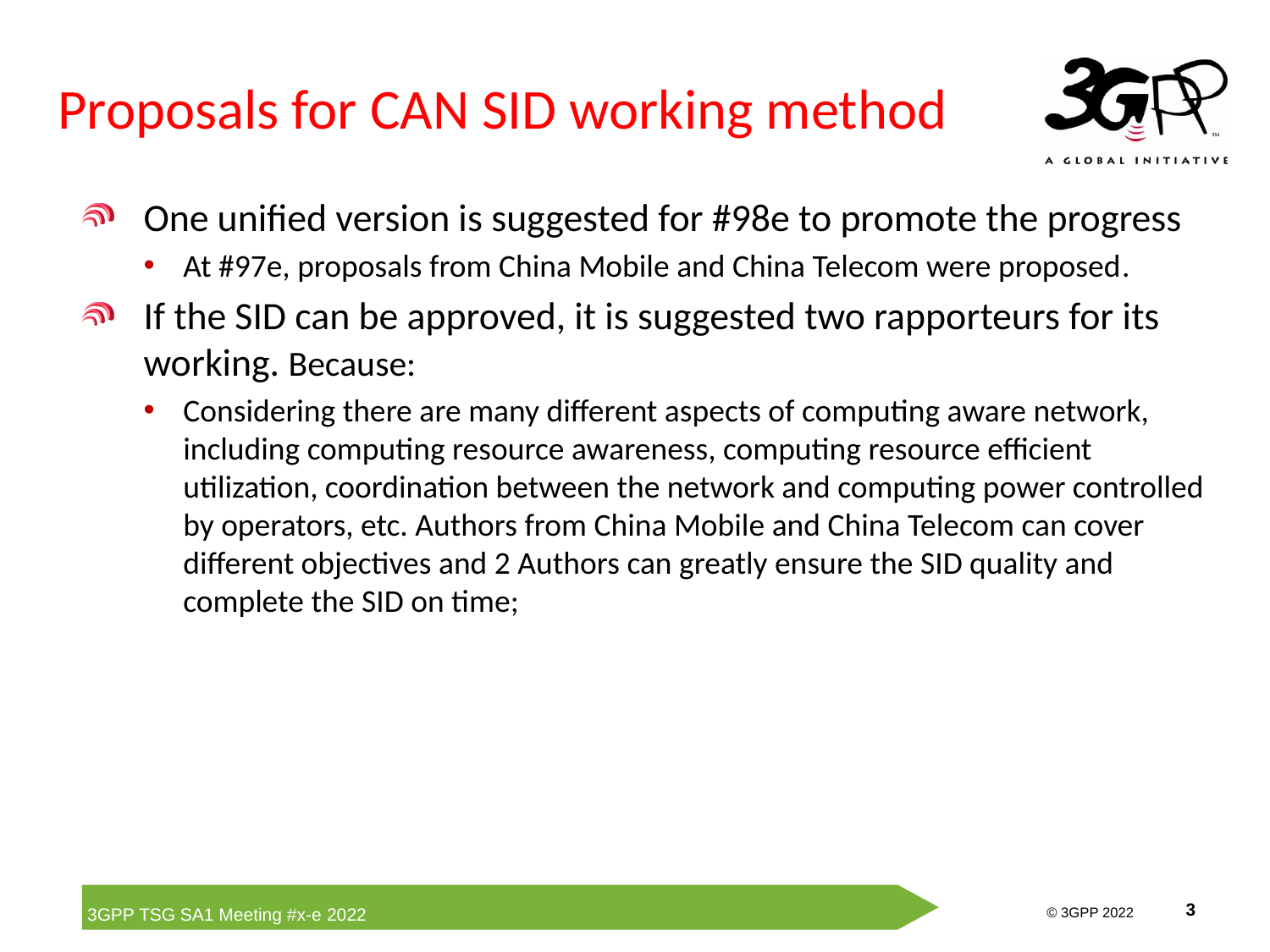

# Proposals for CAN SID working method
One unified version is suggested for #98e to promote the progress
At #97e, proposals from China Mobile and China Telecom were proposed.
If the SID can be approved, it is suggested two rapporteurs for its working. Because:
Considering there are many different aspects of computing aware network, including computing resource awareness, computing resource efficient utilization, coordination between the network and computing power controlled by operators, etc. Authors from China Mobile and China Telecom can cover different objectives and 2 Authors can greatly ensure the SID quality and complete the SID on time;